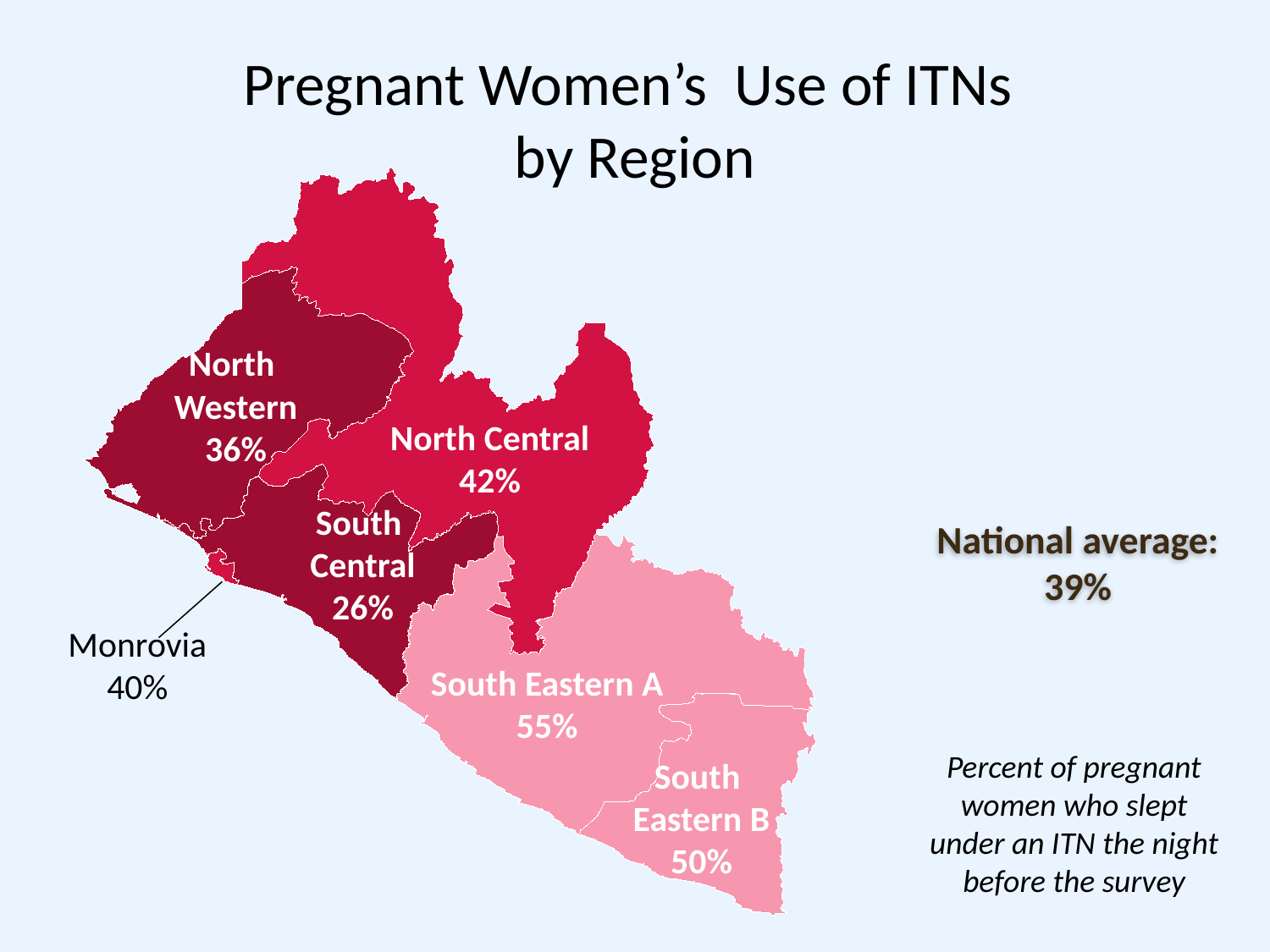

# Pregnant Women’s  Use of ITNs by Region

North
Western
36%
North Central
42%
National average: 39%
South
Central
26%
Monrovia
40%
South Eastern A
55%
Percent of pregnant women who slept under an ITN the night before the survey
South
Eastern B
50%